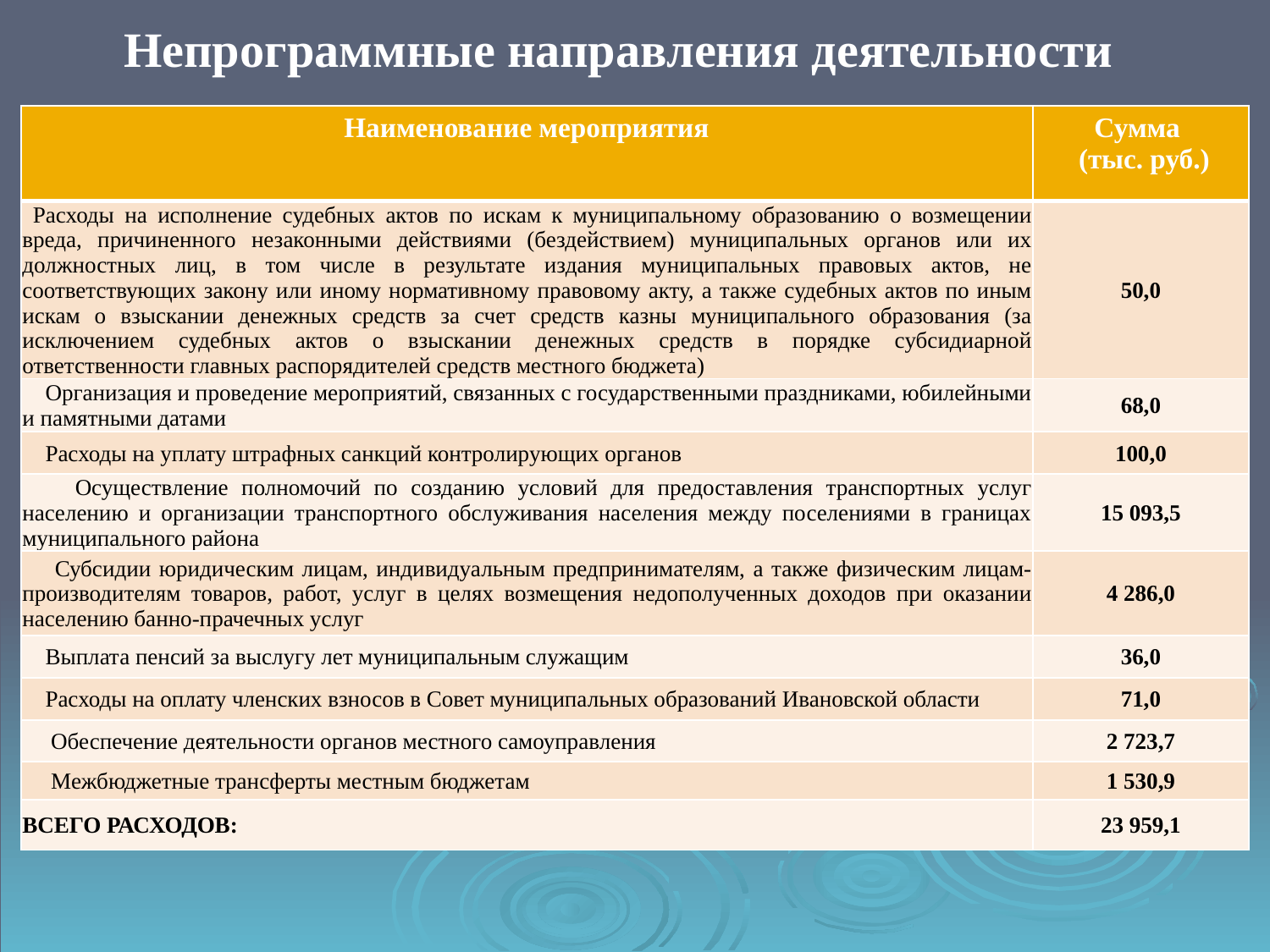

# Непрограммные направления деятельности
| Наименование мероприятия | Сумма (тыс. руб.) |
| --- | --- |
| Расходы на исполнение судебных актов по искам к муниципальному образованию о возмещении вреда, причиненного незаконными действиями (бездействием) муниципальных органов или их должностных лиц, в том числе в результате издания муниципальных правовых актов, не соответствующих закону или иному нормативному правовому акту, а также судебных актов по иным искам о взыскании денежных средств за счет средств казны муниципального образования (за исключением судебных актов о взыскании денежных средств в порядке субсидиарной ответственности главных распорядителей средств местного бюджета) | 50,0 |
| Организация и проведение мероприятий, связанных с государственными праздниками, юбилейными и памятными датами | 68,0 |
| Расходы на уплату штрафных санкций контролирующих органов | 100,0 |
| Осуществление полномочий по созданию условий для предоставления транспортных услуг населению и организации транспортного обслуживания населения между поселениями в границах муниципального района | 15 093,5 |
| Субсидии юридическим лицам, индивидуальным предпринимателям, а также физическим лицам-производителям товаров, работ, услуг в целях возмещения недополученных доходов при оказании населению банно-прачечных услуг | 4 286,0 |
| Выплата пенсий за выслугу лет муниципальным служащим | 36,0 |
| Расходы на оплату членских взносов в Совет муниципальных образований Ивановской области | 71,0 |
| Обеспечение деятельности органов местного самоуправления | 2 723,7 |
| Межбюджетные трансферты местным бюджетам | 1 530,9 |
| ВСЕГО РАСХОДОВ: | 23 959,1 |